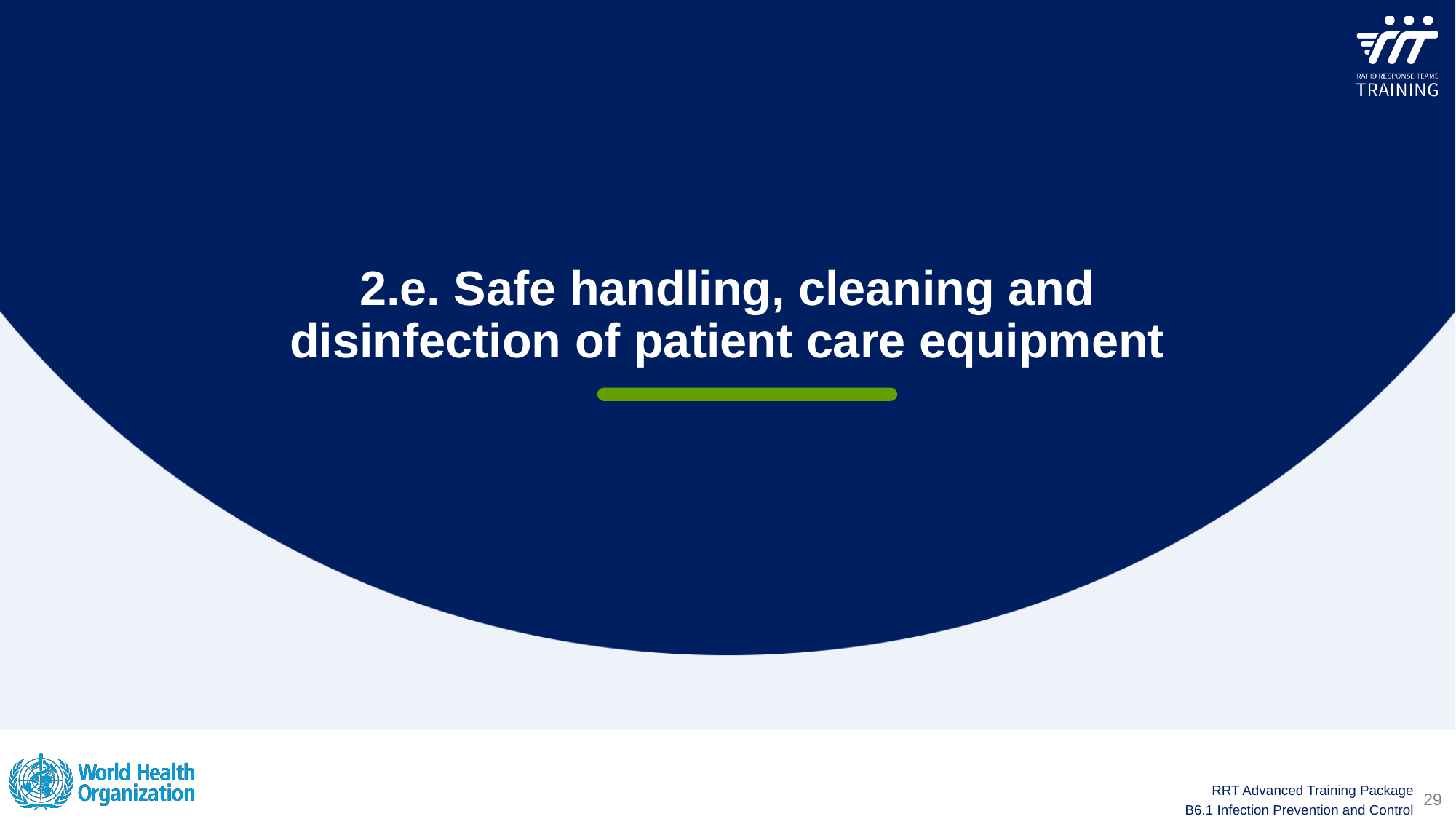

2.e. Safe handling, cleaning and disinfection of patient care equipment